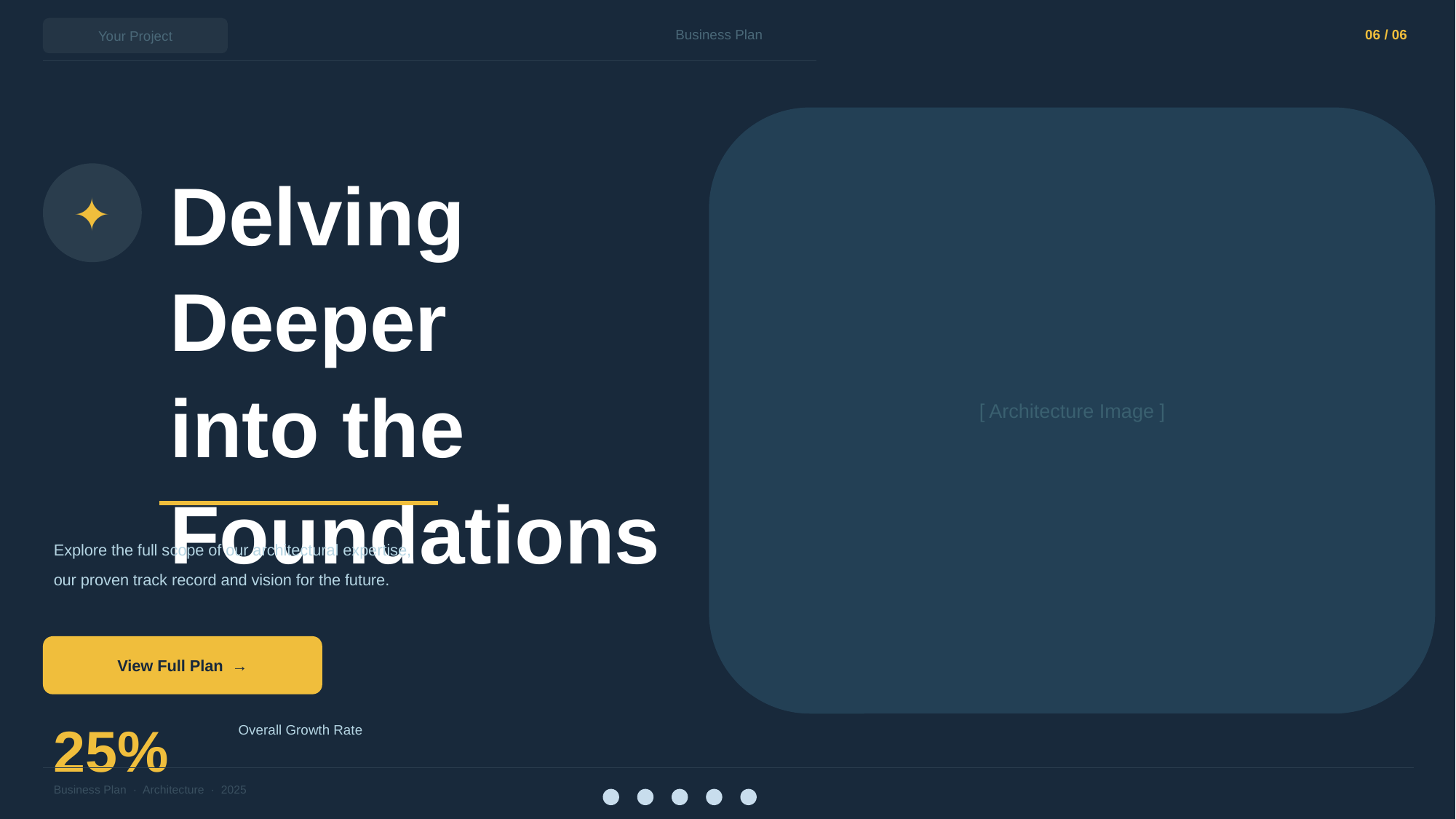

Your Project
Business Plan
06 / 06
[ Architecture Image ]
Delving Deeper
into the
Foundations

✦
Explore the full scope of our architectural expertise,
our proven track record and vision for the future.
View Full Plan  →
25%
Overall Growth Rate
Business Plan  ·  Architecture  ·  2025